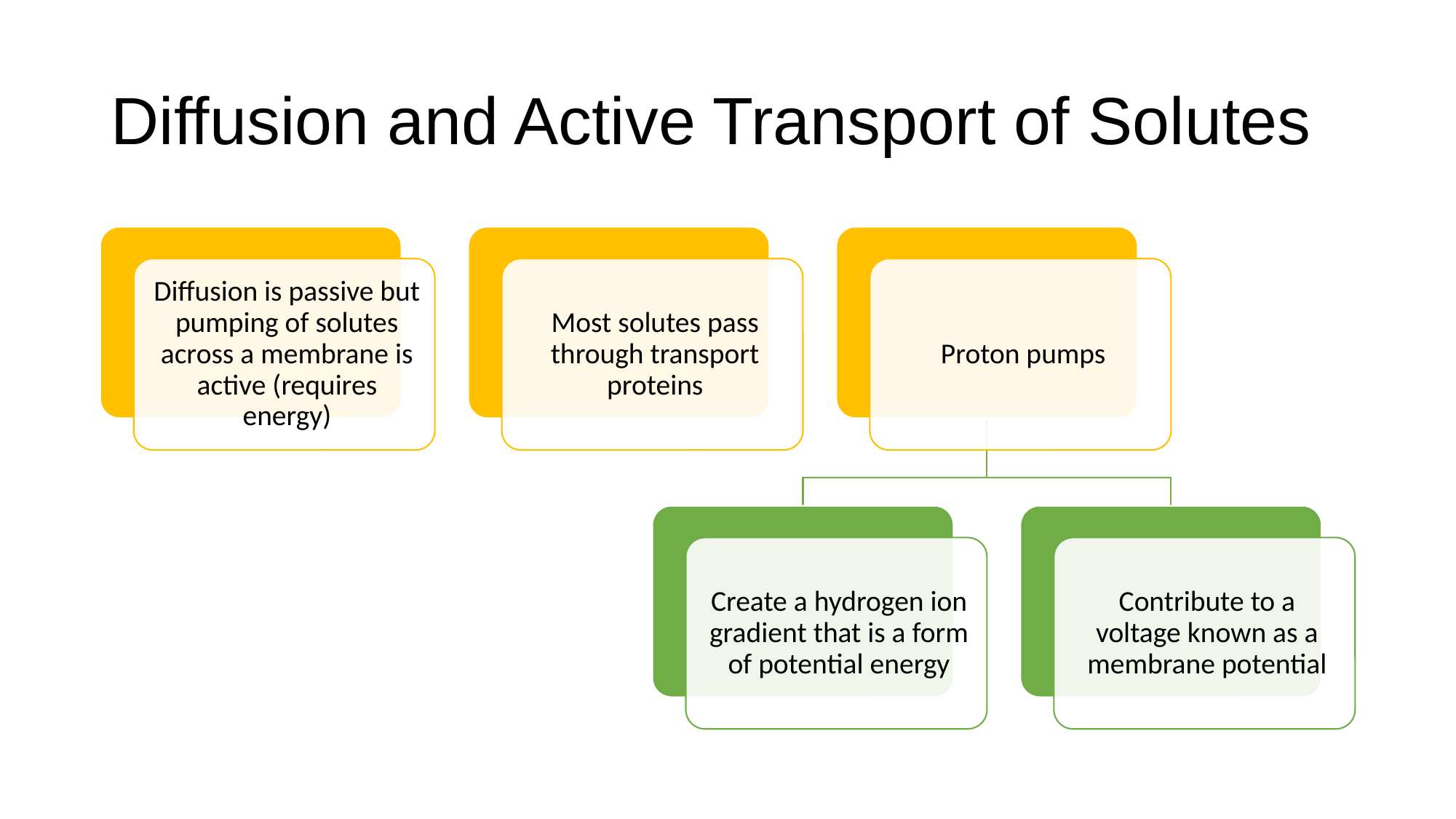

# Diffusion and Active Transport of Solutes
Diffusion is passive but pumping of solutes across a membrane is active (requires energy)
Most solutes pass through transport proteins
Proton pumps
Create a hydrogen ion gradient that is a form of potential energy
Contribute to a voltage known as a membrane potential